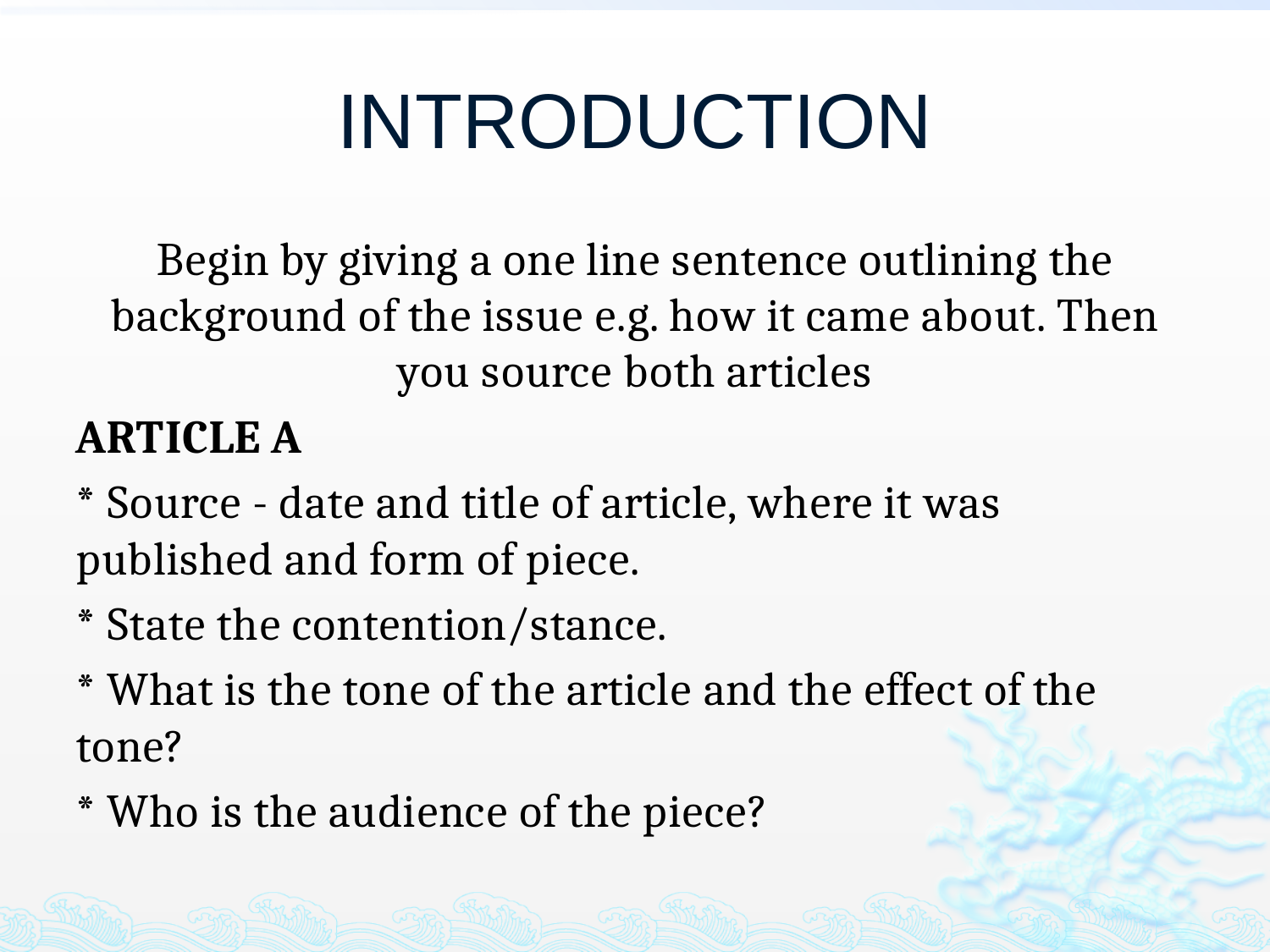

# INTRODUCTION
Begin by giving a one line sentence outlining the background of the issue e.g. how it came about. Then you source both articles
ARTICLE A
* Source - date and title of article, where it was published and form of piece.
* State the contention/stance.
* What is the tone of the article and the effect of the tone?
* Who is the audience of the piece?